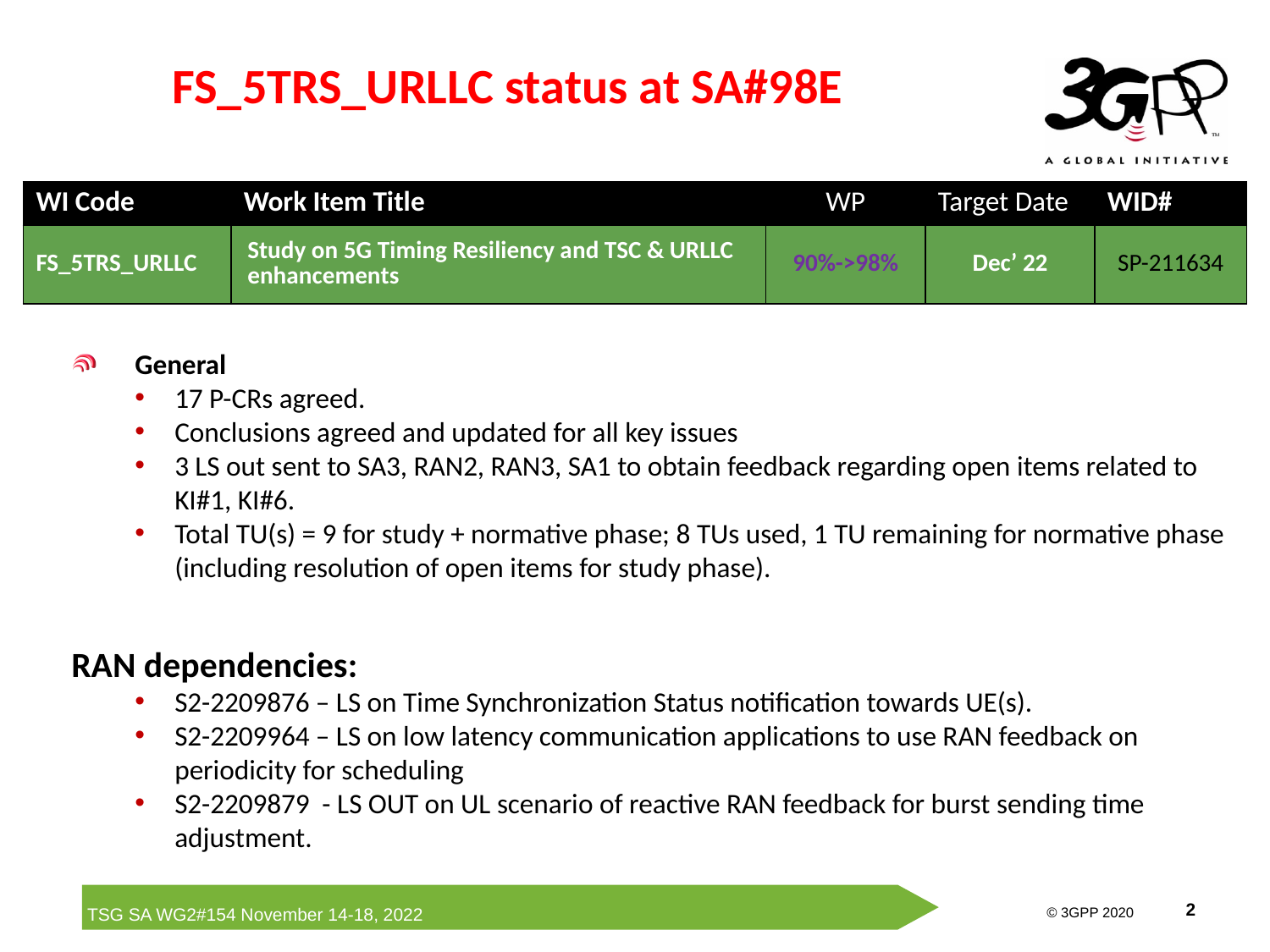

# FS_5TRS_URLLC status at SA#98E
| WI Code | Work Item Title | WP | Target Date | WID# |
| --- | --- | --- | --- | --- |
| FS\_5TRS\_URLLC | Study on 5G Timing Resiliency and TSC & URLLC enhancements | 90%->98% | Dec’ 22 | SP-211634 |
General
17 P-CRs agreed.
Conclusions agreed and updated for all key issues
3 LS out sent to SA3, RAN2, RAN3, SA1 to obtain feedback regarding open items related to KI#1, KI#6.
Total TU(s) = 9 for study + normative phase; 8 TUs used, 1 TU remaining for normative phase (including resolution of open items for study phase).

RAN dependencies:
S2-2209876 – LS on Time Synchronization Status notification towards UE(s).
S2-2209964 – LS on low latency communication applications to use RAN feedback on periodicity for scheduling
S2-2209879  - LS OUT on UL scenario of reactive RAN feedback for burst sending time adjustment.